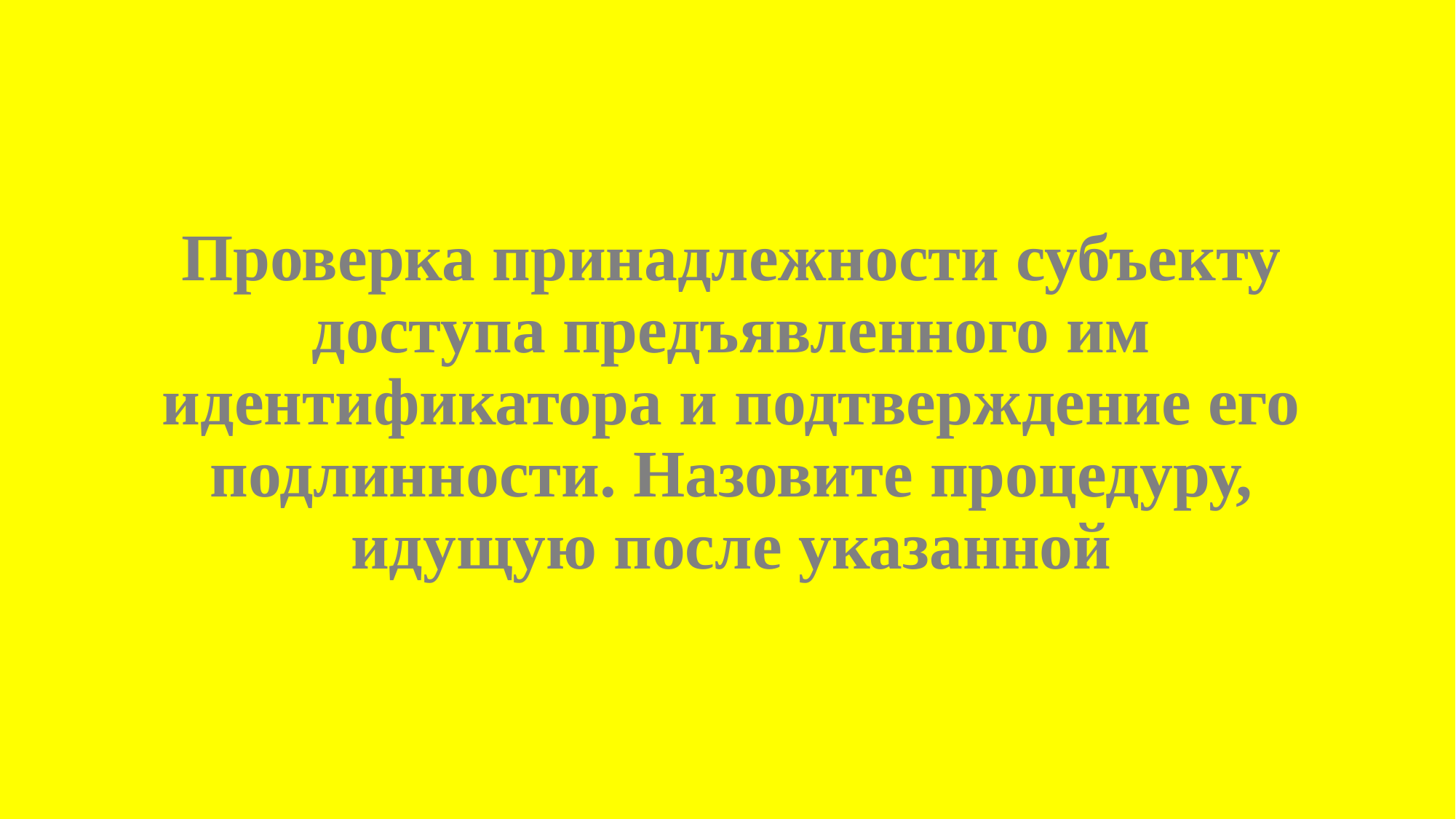

# Проверка принадлежности субъекту доступа предъявленного им идентификатора и подтверждение его подлинности. Назовите процедуру, идущую после указанной